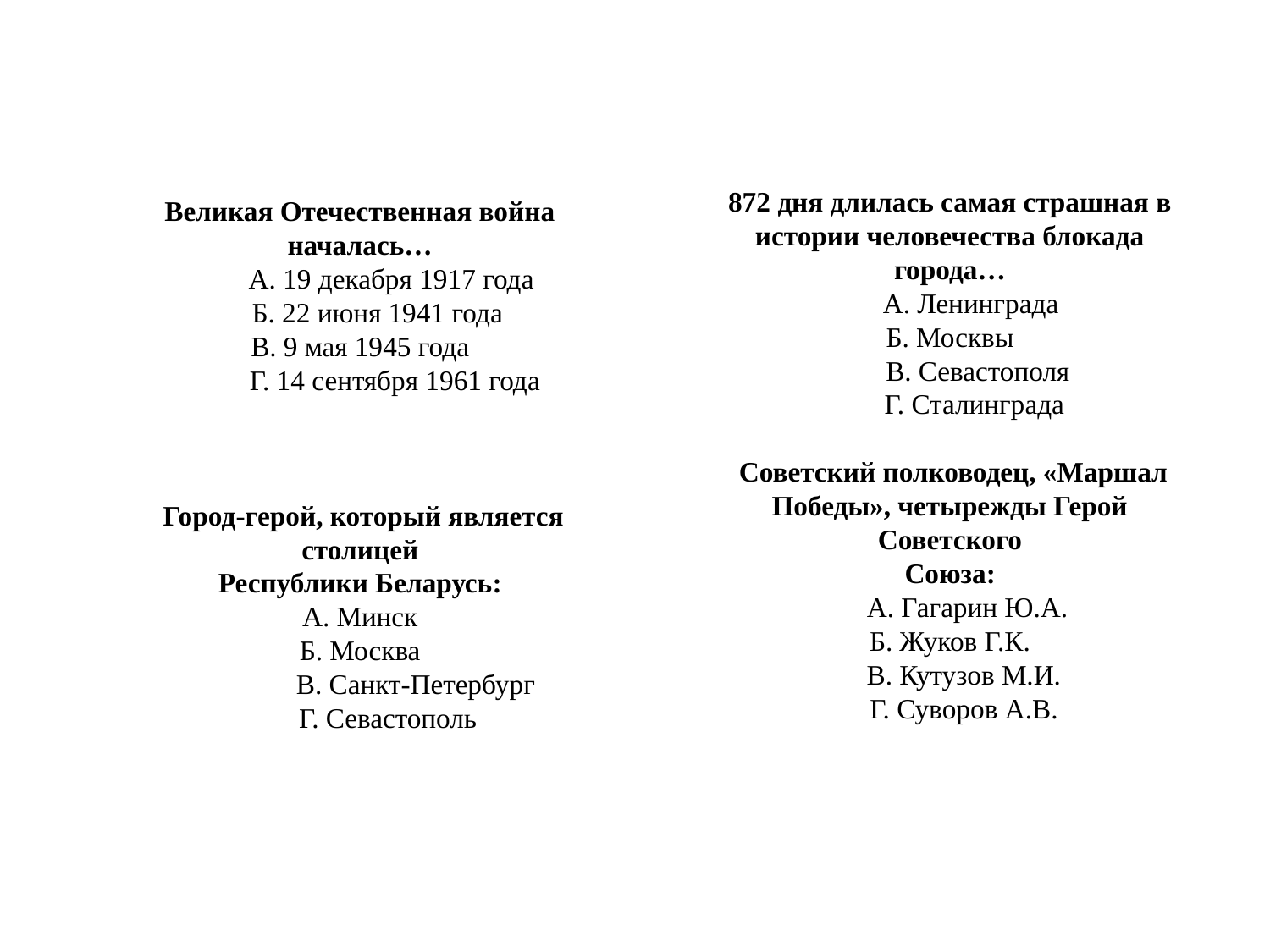

872 дня длилась самая страшная в
истории человечества блокада города…
      А. Ленинграда
Б. Москвы
        В. Севастополя
       Г. Сталинграда
 Советский полководец, «Маршал
Победы», четырежды Герой Советского
Союза:
     А. Гагарин Ю.А.
Б. Жуков Г.К.
    В. Кутузов М.И.
    Г. Суворов А.В.
# Великая Отечественная война началась… А. 19 декабря 1917 года Б. 22 июня 1941 года В. 9 мая 1945 года Г. 14 сентября 1961 года Город-герой, который является столицей Республики Беларусь: А. Минск Б. Москва В. Санкт-Петербург Г. Севастополь